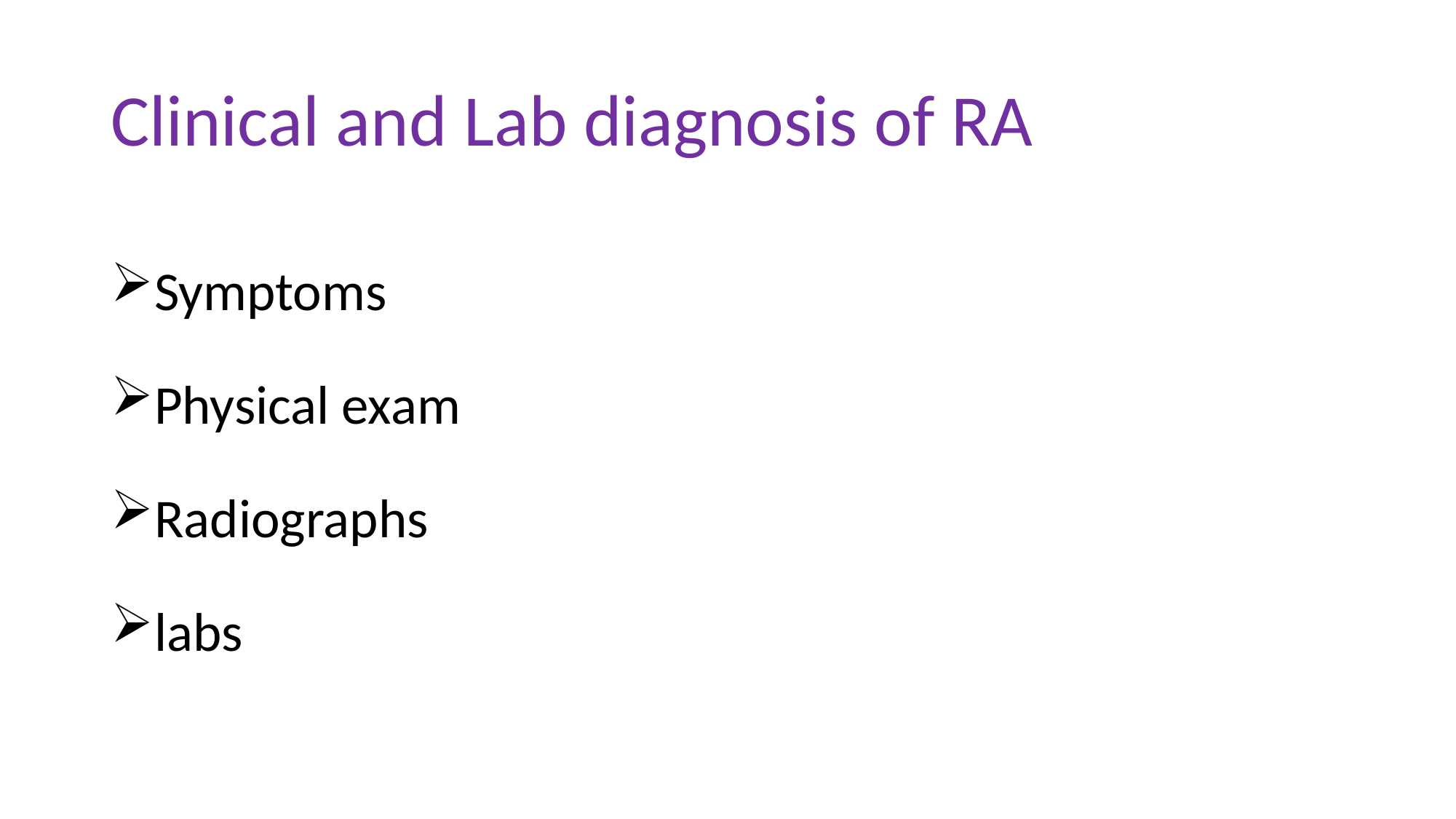

# Clinical and Lab diagnosis of RA
Symptoms
Physical exam
Radiographs
labs